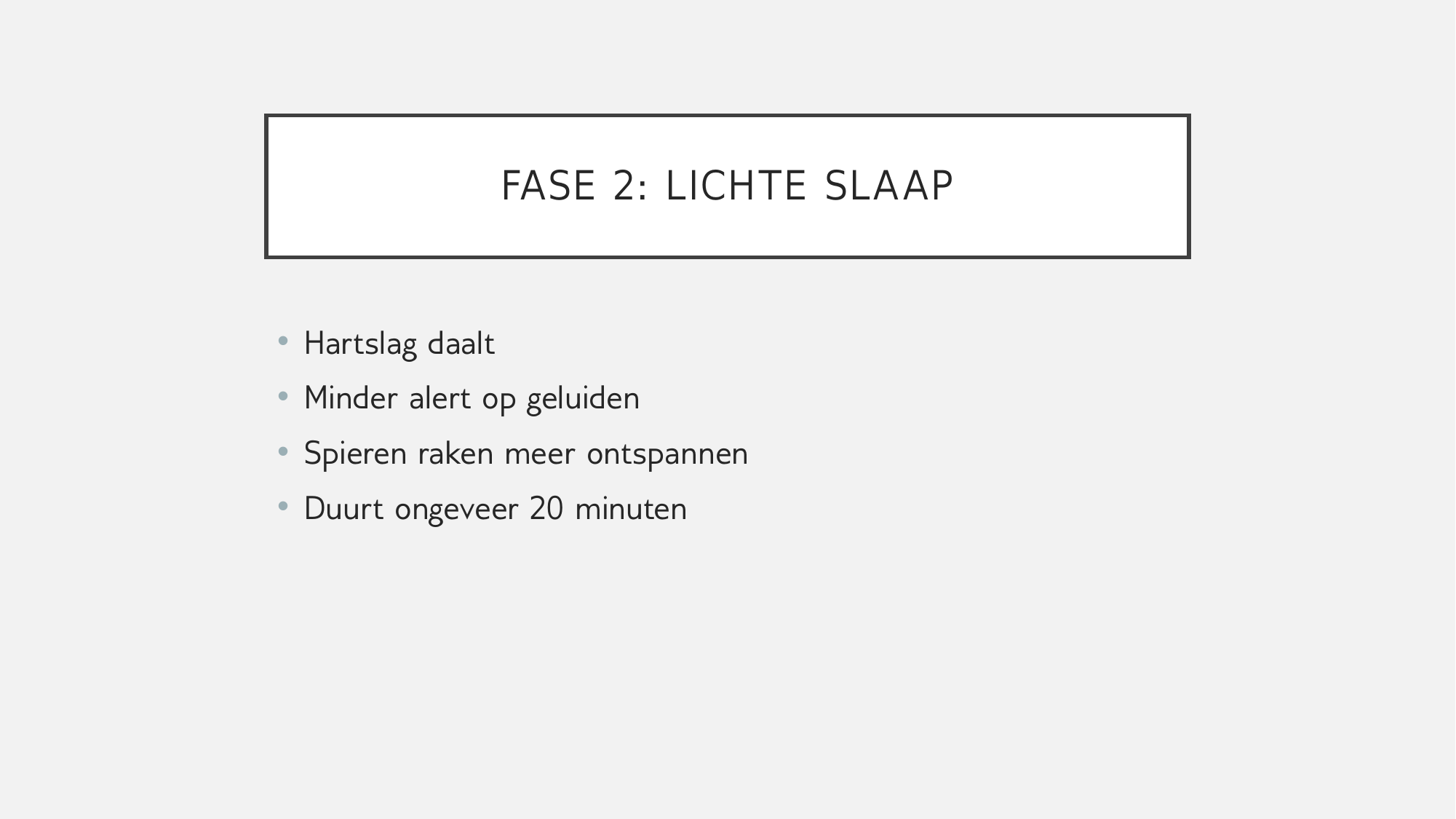

# Fase 2: lichte slaap
Hartslag daalt
Minder alert op geluiden
Spieren raken meer ontspannen
Duurt ongeveer 20 minuten